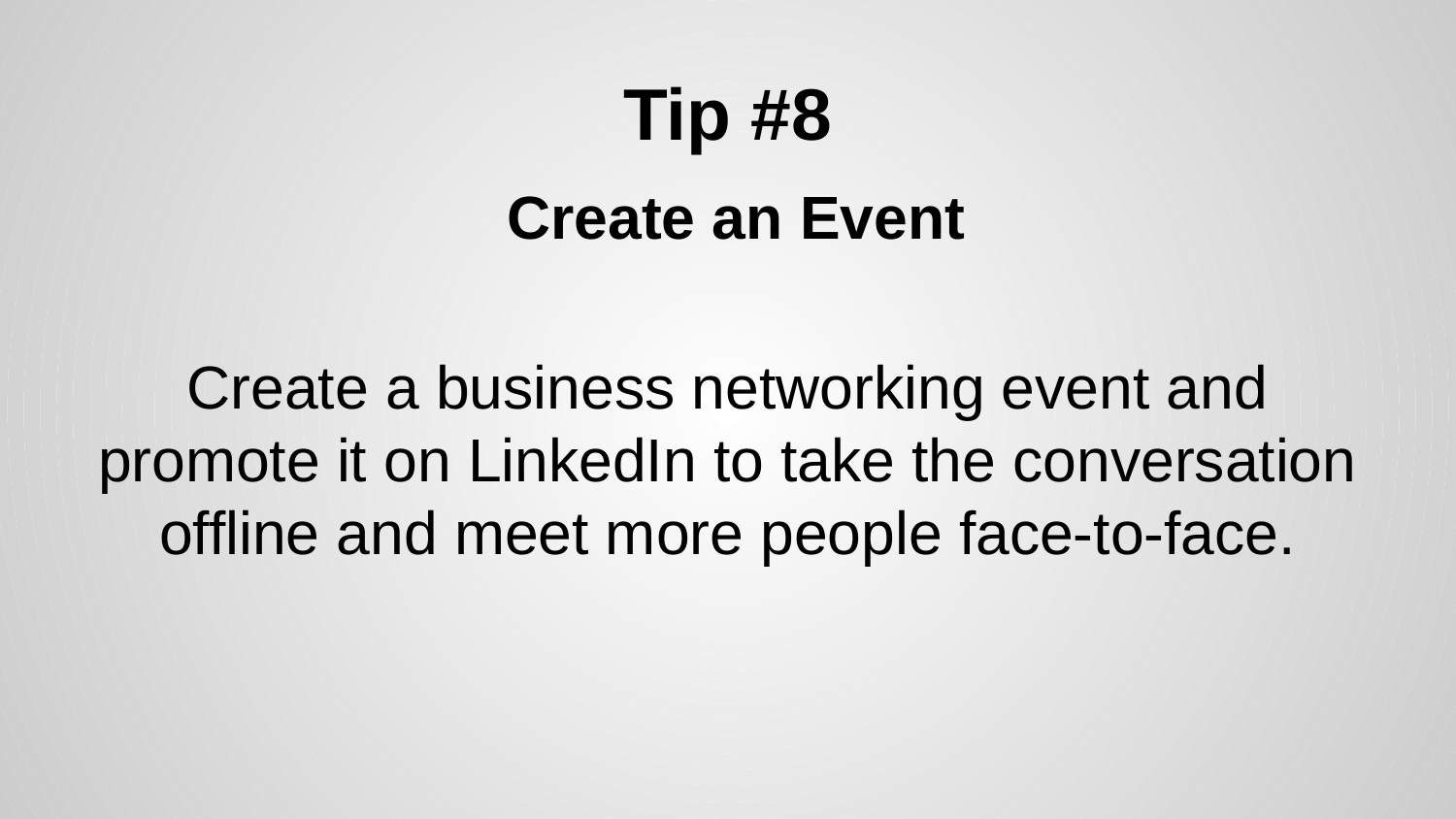

# Tip #8

 Create an Event

Create a business networking event and promote it on LinkedIn to take the conversation offline and meet more people face-to-face.